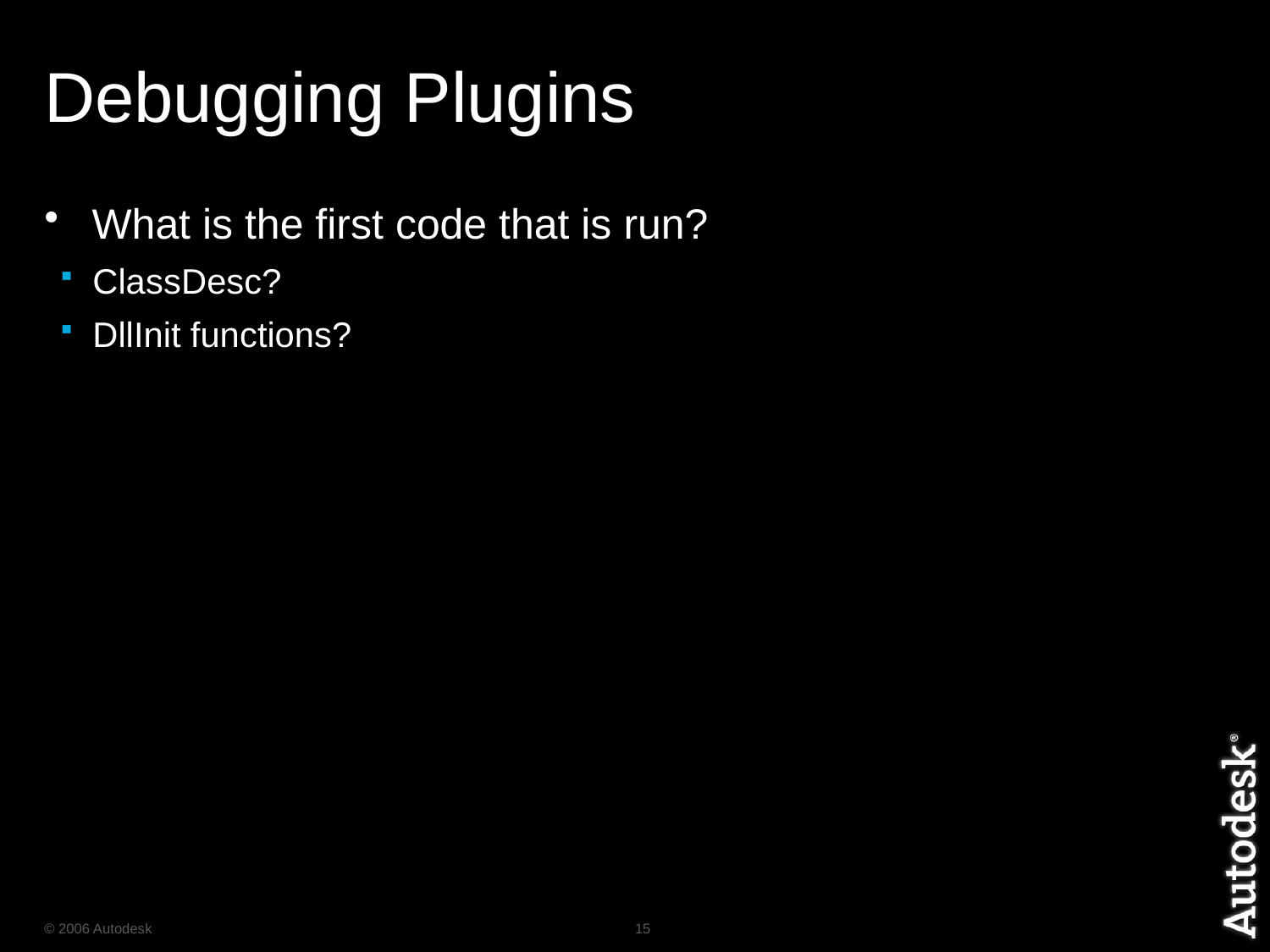

# Debugging Plugins
What is the first code that is run?
ClassDesc?
DllInit functions?